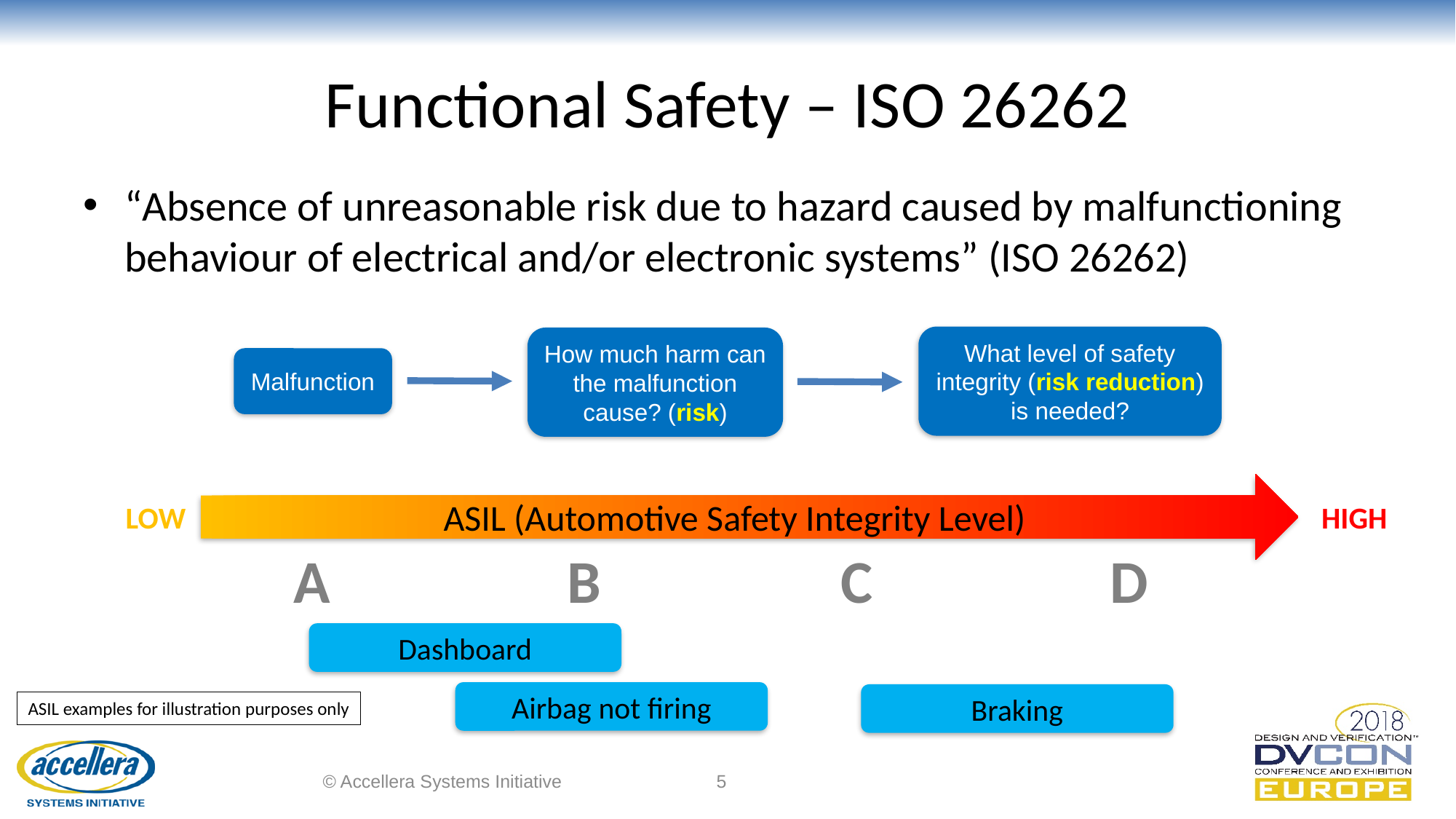

# Functional Safety – ISO 26262
“Absence of unreasonable risk due to hazard caused by malfunctioning behaviour of electrical and/or electronic systems” (ISO 26262)
What level of safety integrity (risk reduction) is needed?
How much harm can the malfunction cause? (risk)
Malfunction
ASIL (Automotive Safety Integrity Level)
LOW
HIGH
A
B
C
D
Dashboard
Airbag not firing
Braking
ASIL examples for illustration purposes only
© Accellera Systems Initiative
5